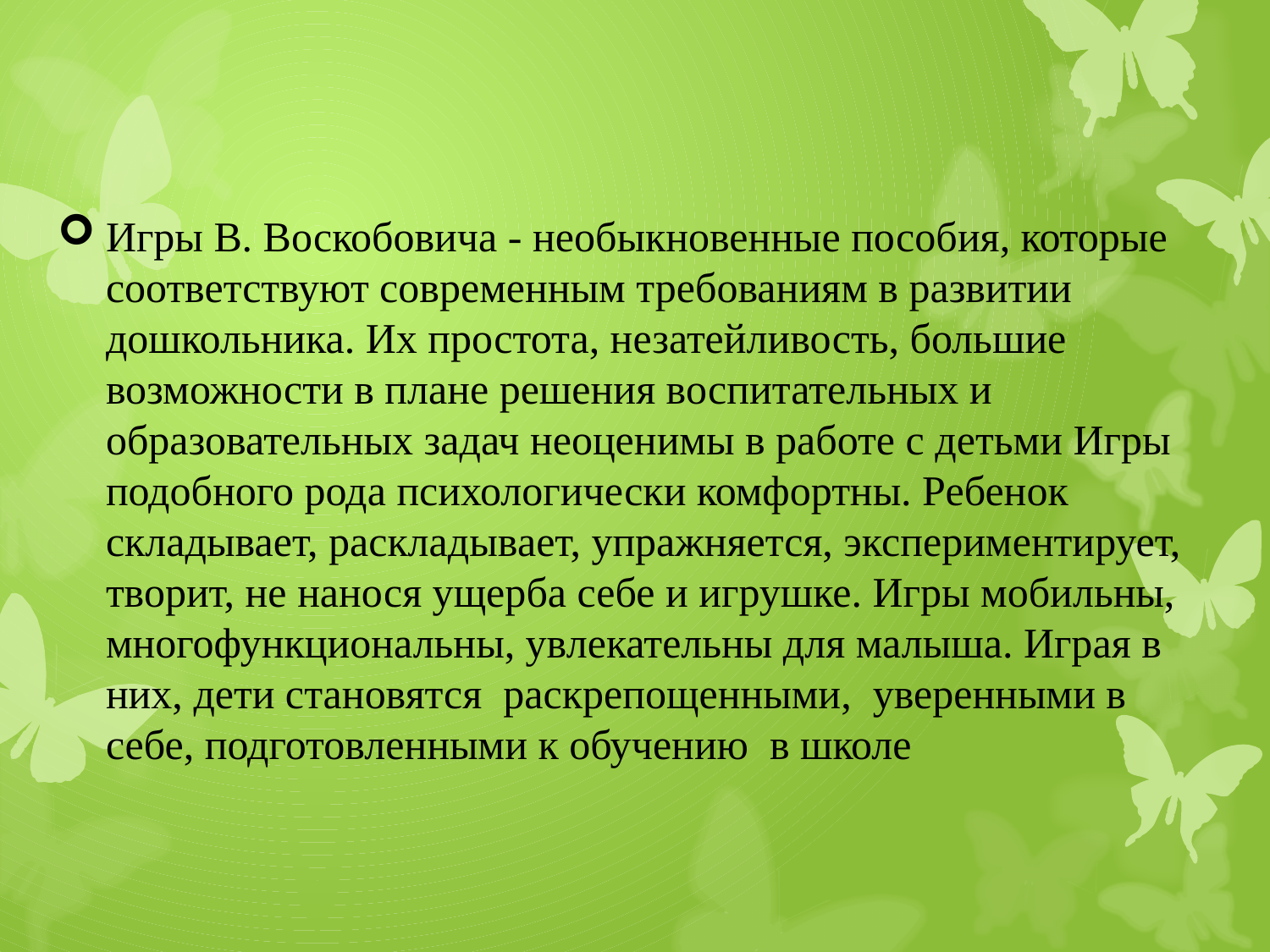

#
Игры В. Воскобовича - необыкновенные пособия, которые соответствуют современным требованиям в развитии дошкольника. Их простота, незатейливость, большие возможности в плане решения воспитательных и образовательных задач неоценимы в работе с детьми Игры подобного рода психологически комфортны. Ребенок складывает, раскладывает, упражняется, экспериментирует, творит, не нанося ущерба себе и игрушке. Игры мобильны, многофункциональны, увлекательны для малыша. Играя в них, дети становятся  раскрепощенными,  уверенными в себе, подготовленными к обучению  в школе